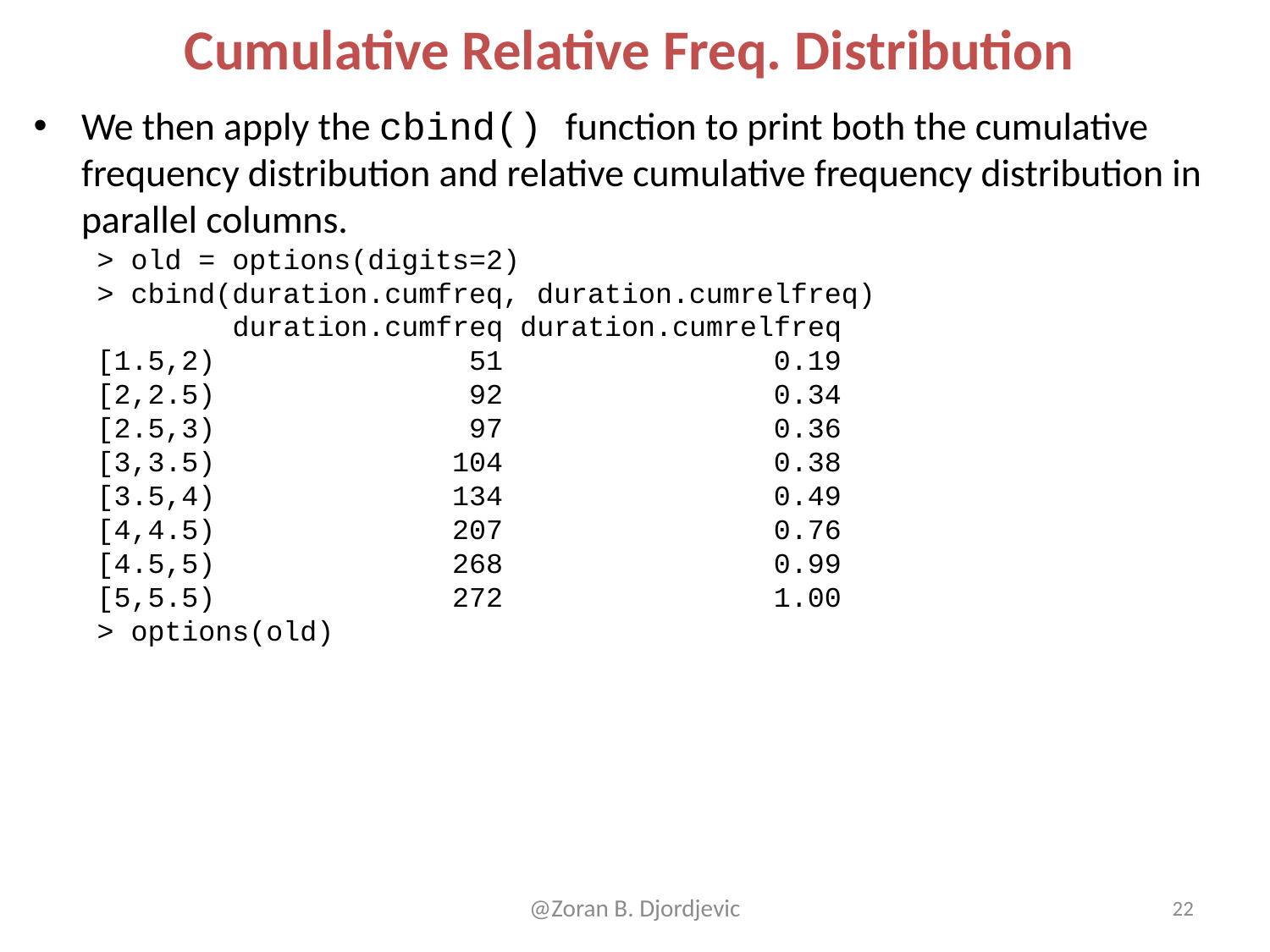

# Cumulative Relative Freq. Distribution
We then apply the cbind() function to print both the cumulative frequency distribution and relative cumulative frequency distribution in parallel columns.
> old = options(digits=2)
> cbind(duration.cumfreq, duration.cumrelfreq)
        duration.cumfreq duration.cumrelfreq
[1.5,2)               51                0.19
[2,2.5)               92                0.34
[2.5,3)               97                0.36
[3,3.5)              104                0.38
[3.5,4)              134                0.49
[4,4.5)              207                0.76
[4.5,5)              268                0.99
[5,5.5)              272                1.00
> options(old)
22
@Zoran B. Djordjevic